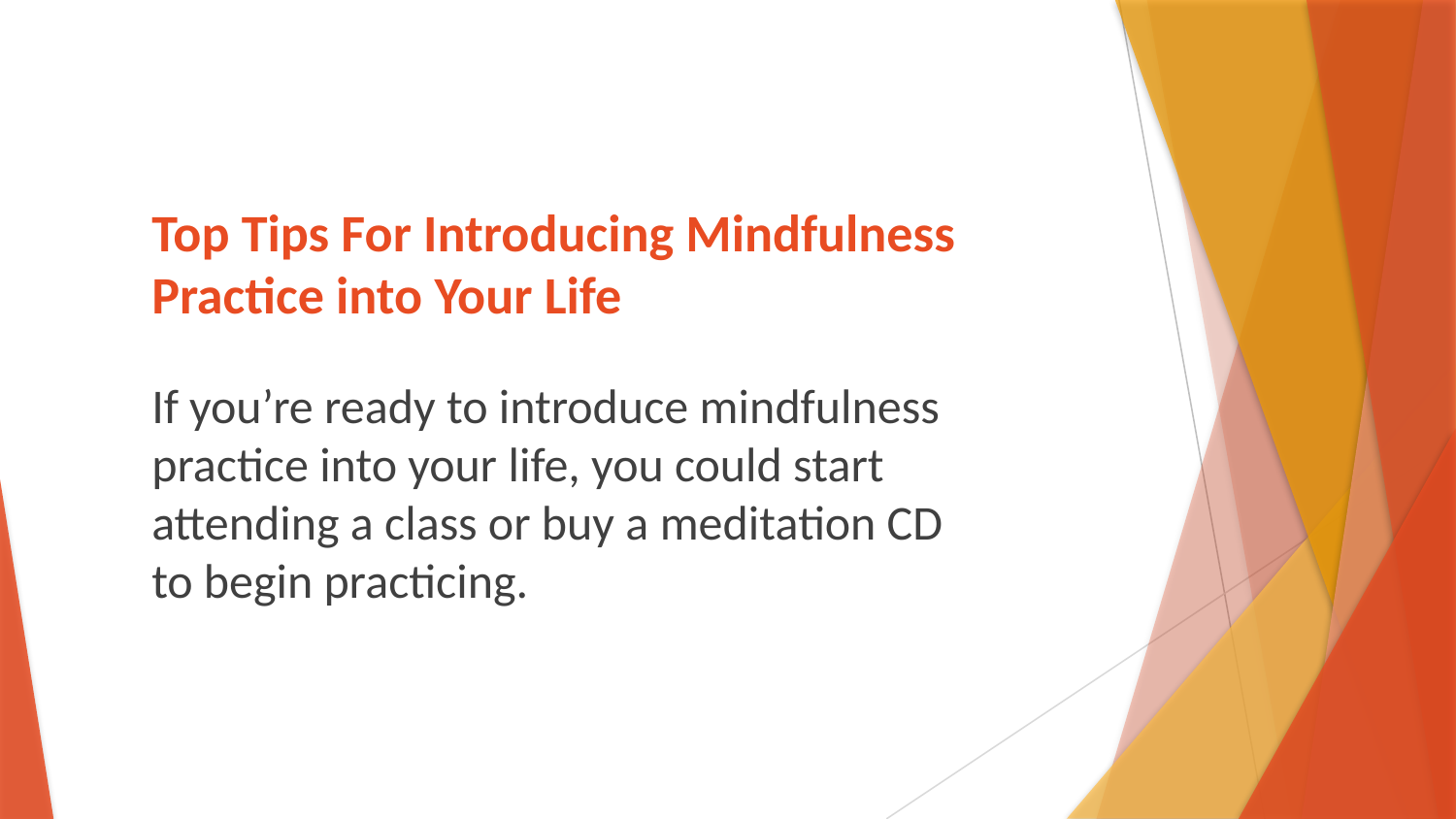

# Top Tips For Introducing Mindfulness Practice into Your Life
If you’re ready to introduce mindfulness practice into your life, you could start attending a class or buy a meditation CD to begin practicing.